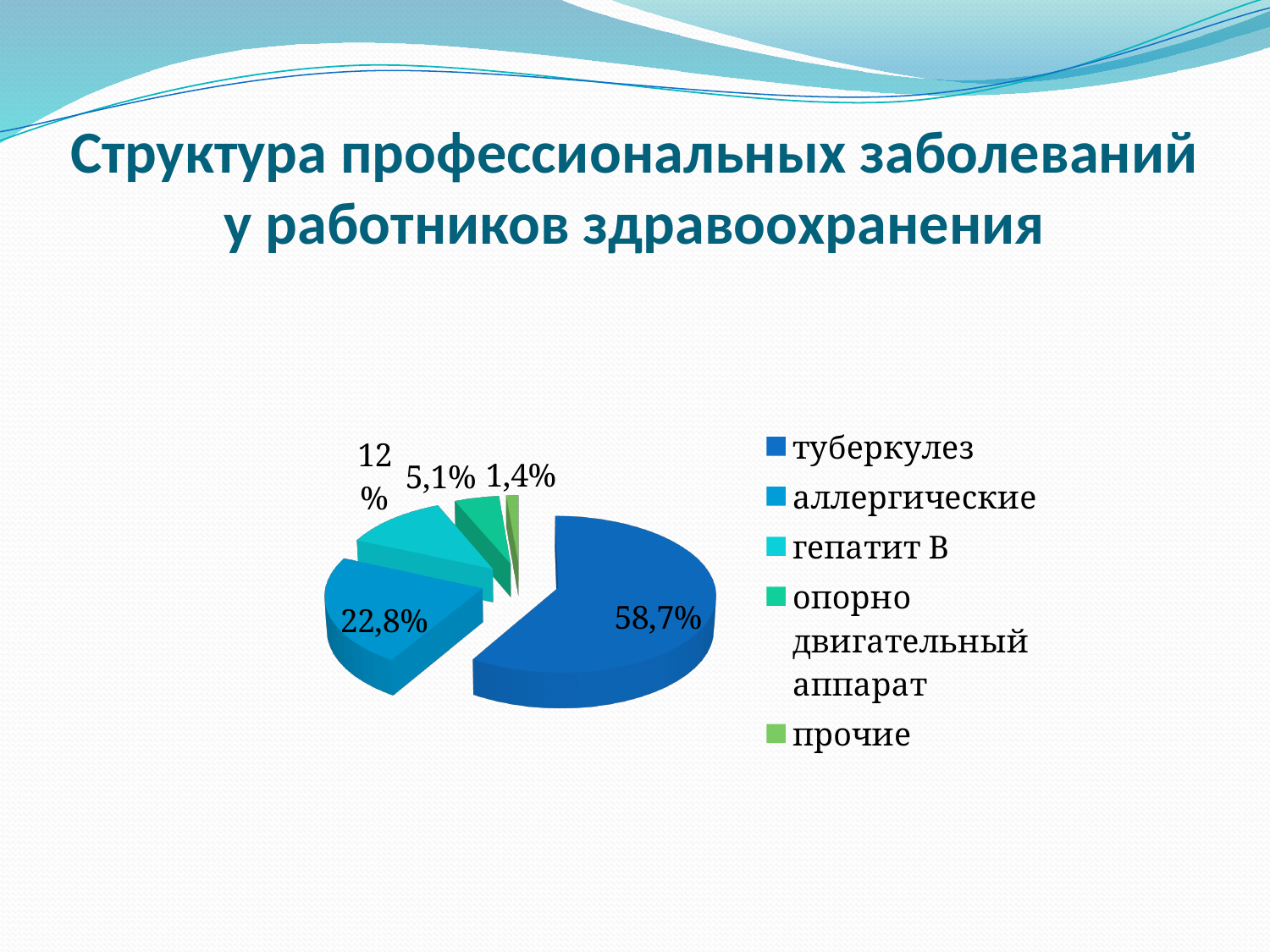

# Структура профессиональных заболеваний у работников здравоохранения

[unsupported chart]